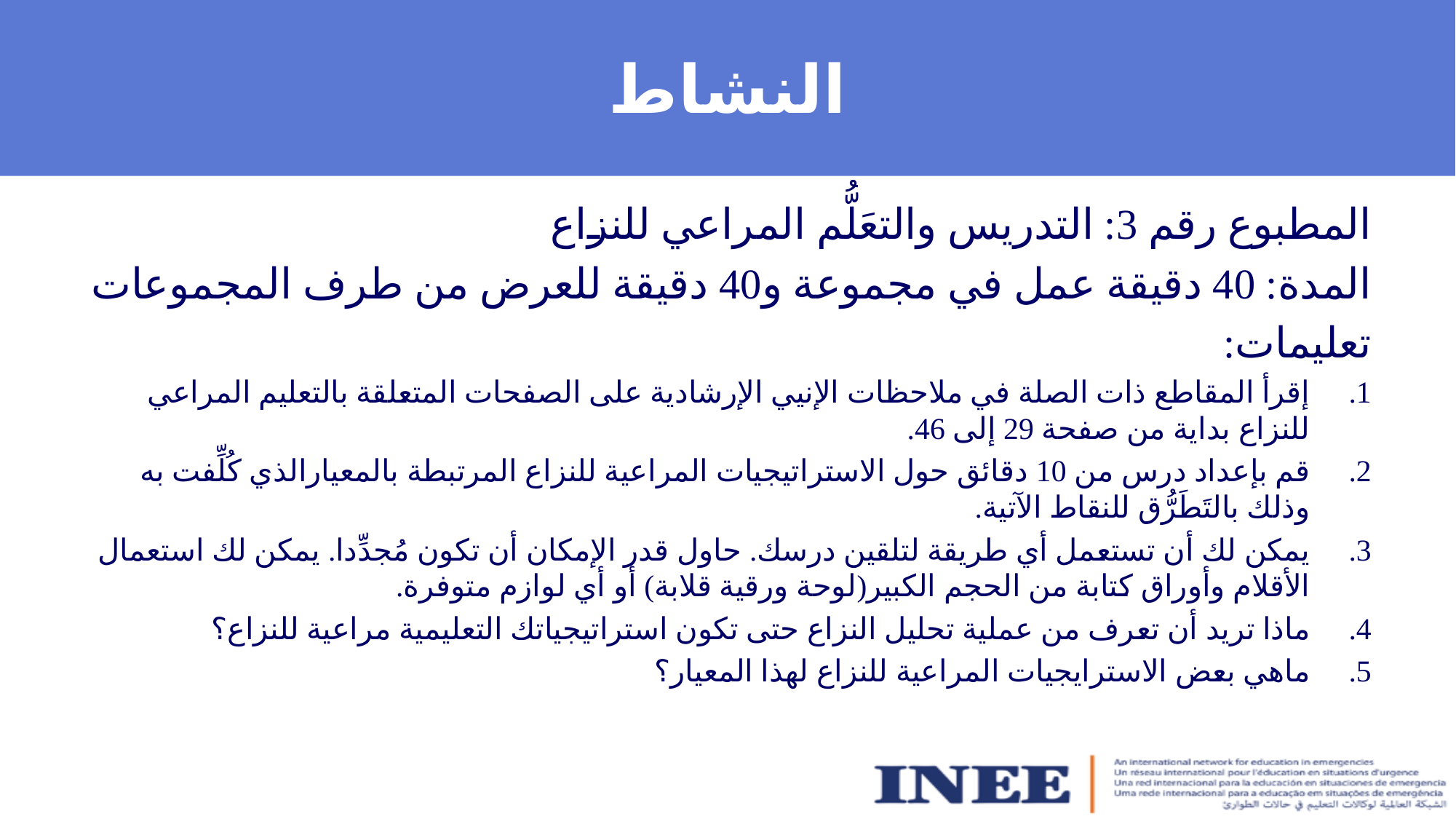

# النشاط
المطبوع رقم 3: التدريس والتعَلُّم المراعي للنزاع
المدة: 40 دقيقة عمل في مجموعة و40 دقيقة للعرض من طرف المجموعات
تعليمات:
إقرأ المقاطع ذات الصلة في ملاحظات الإنيي الإرشادية على الصفحات المتعلقة بالتعليم المراعي للنزاع بداية من صفحة 29 إلى 46.
قم بإعداد درس من 10 دقائق حول الاستراتيجيات المراعية للنزاع المرتبطة بالمعيارالذي كُلِّفت به وذلك بالتَطَرُّق للنقاط الآتية.
يمكن لك أن تستعمل أي طريقة لتلقين درسك. حاول قدر الإمكان أن تكون مُجدِّدا. يمكن لك استعمال الأقلام وأوراق كتابة من الحجم الكبير(لوحة ورقية قلابة) أو أي لوازم متوفرة.
ماذا تريد أن تعرف من عملية تحليل النزاع حتى تكون استراتيجياتك التعليمية مراعية للنزاع؟
ماهي بعض الاسترايجيات المراعية للنزاع لهذا المعيار؟